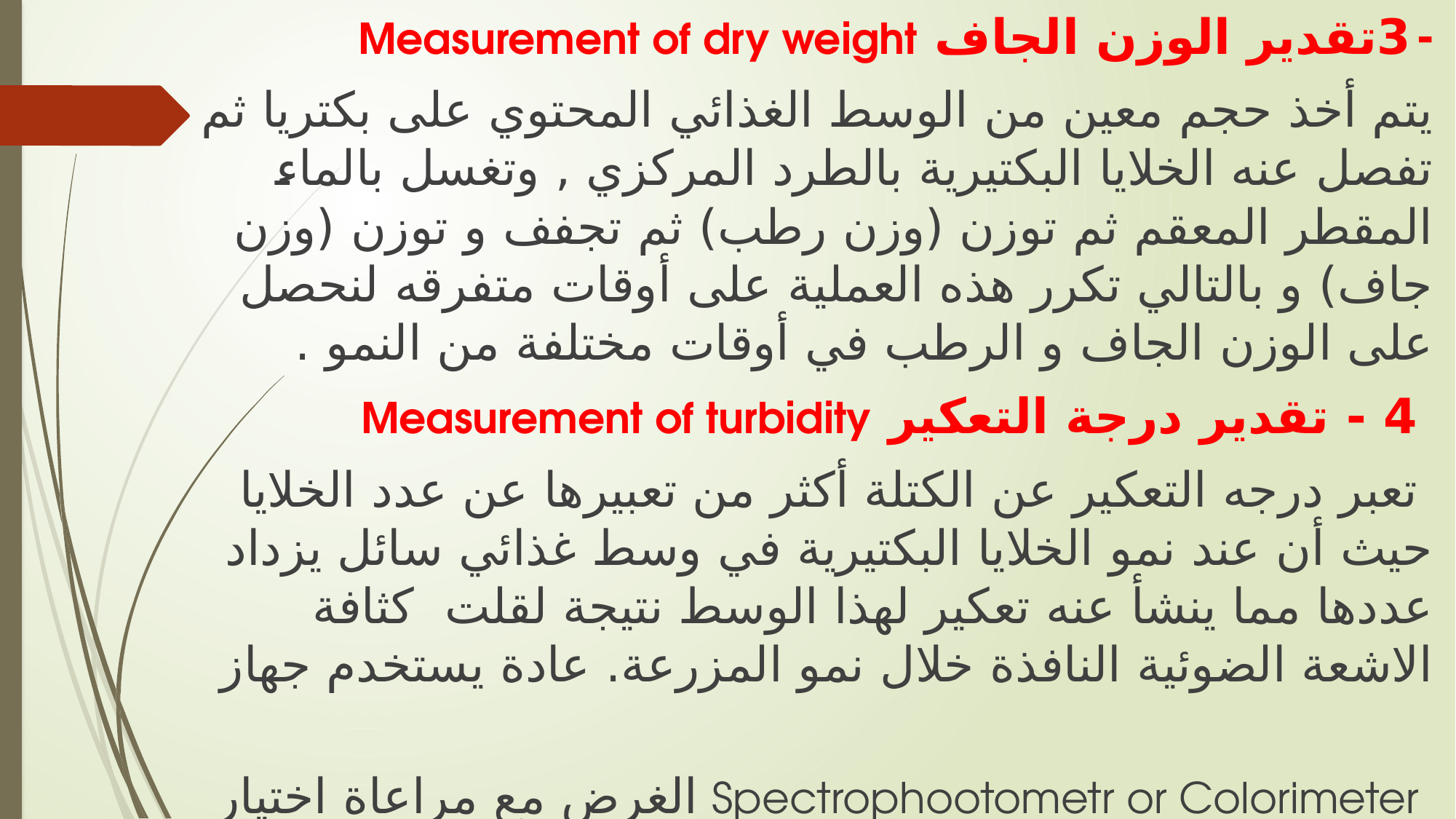

- 3تقدير الوزن الجاف Measurement of dry weight
يتم أخذ حجم معين من الوسط الغذائي المحتوي على بكتريا ثم تفصل عنه الخلايا البكتيرية بالطرد المركزي , وتغسل بالماء المقطر المعقم ثم توزن (وزن رطب) ثم تجفف و توزن (وزن جاف) و بالتالي تكرر هذه العملية على أوقات متفرقه لنحصل على الوزن الجاف و الرطب في أوقات مختلفة من النمو .
 4 - تقدير درجة التعكير Measurement of turbidity
 تعبر درجه التعكير عن الكتلة أكثر من تعبيرها عن عدد الخلايا حيث أن عند نمو الخلايا البكتيرية في وسط غذائي سائل يزداد عددها مما ينشأ عنه تعكير لهذا الوسط نتيجة لقلت  كثافة الاشعة الضوئية النافذة خلال نمو المزرعة. عادة يستخدم جهاز
 Spectrophootometr or Colorimeter الغرض مع مراعاة اختيار الطول الموجي المناسب بحيث اذا  كانت البيئة عديمة اللون يستخدم الطول الموجي 240nm  اما في حالة البيئات الصفراء يستخدم الطول الموجي600nm  و يطلق على القراءة التي تسجلها المزرعة البكتيرية  OD (Optical Density)